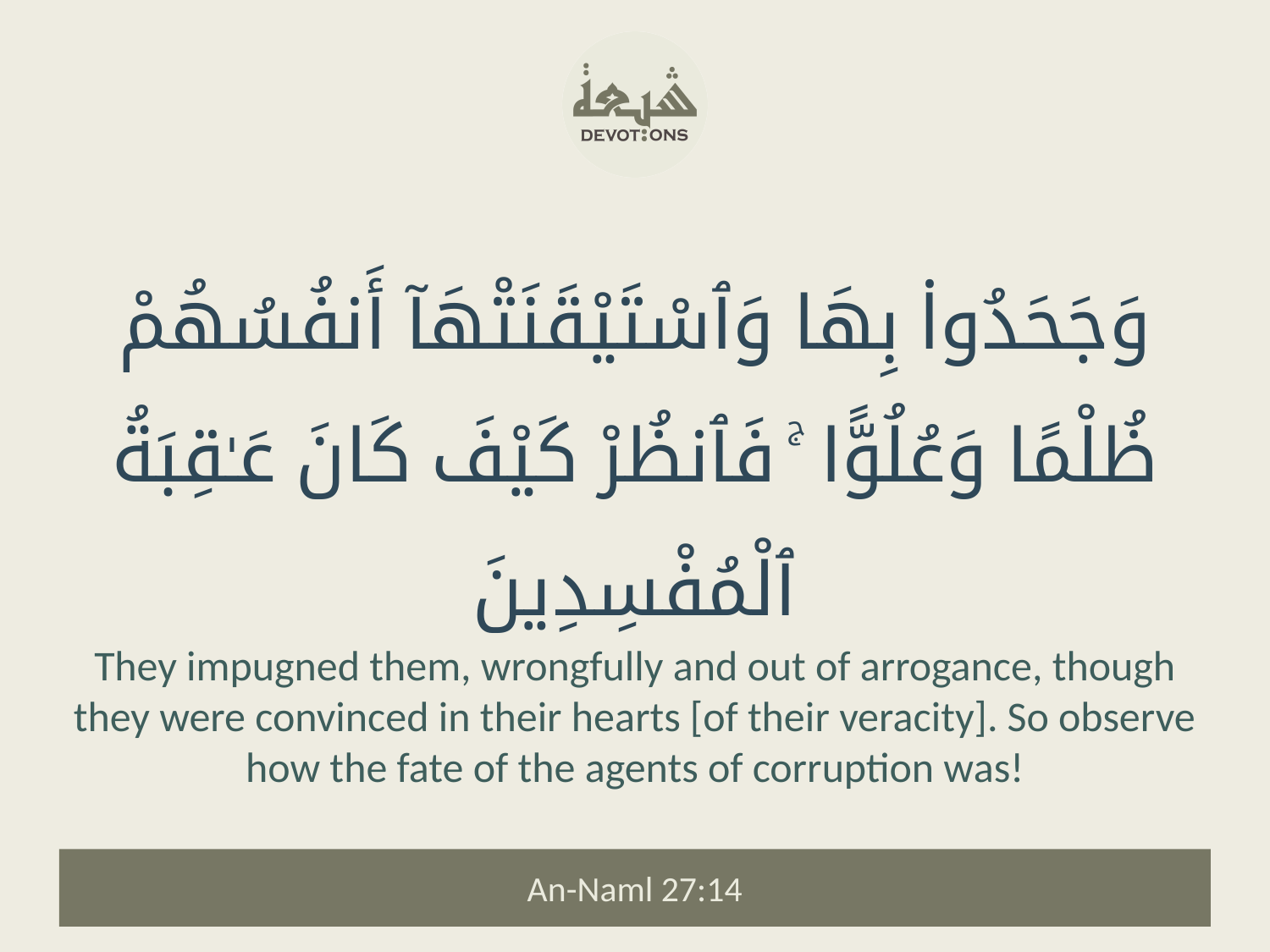

وَجَحَدُوا۟ بِهَا وَٱسْتَيْقَنَتْهَآ أَنفُسُهُمْ ظُلْمًا وَعُلُوًّا ۚ فَٱنظُرْ كَيْفَ كَانَ عَـٰقِبَةُ ٱلْمُفْسِدِينَ
They impugned them, wrongfully and out of arrogance, though they were convinced in their hearts [of their veracity]. So observe how the fate of the agents of corruption was!
An-Naml 27:14